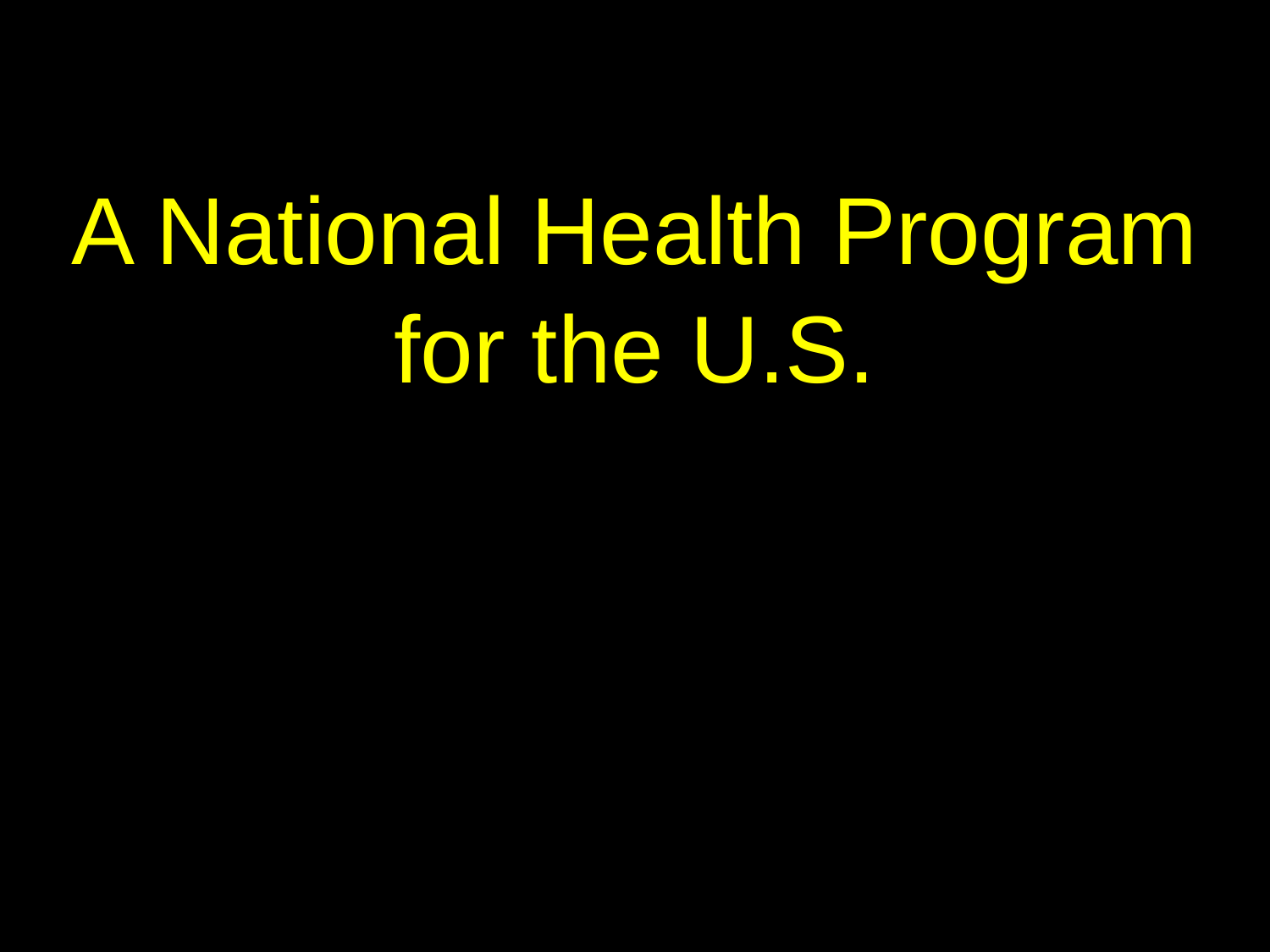

# A National Health Program for the U.S.